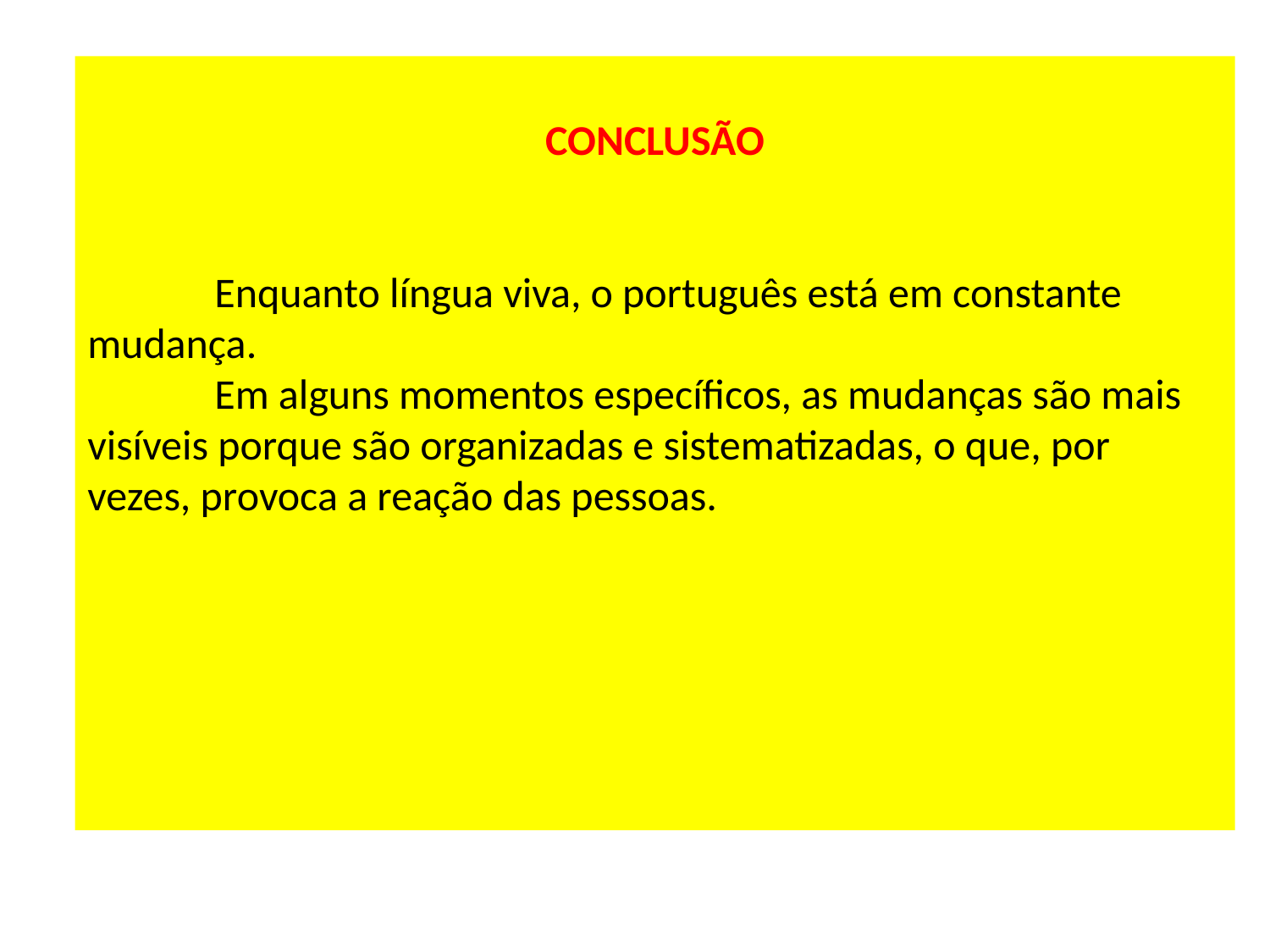

CONCLUSÃO

	Enquanto língua viva, o português está em constante mudança.
	Em alguns momentos específicos, as mudanças são mais visíveis porque são organizadas e sistematizadas, o que, por vezes, provoca a reação das pessoas.